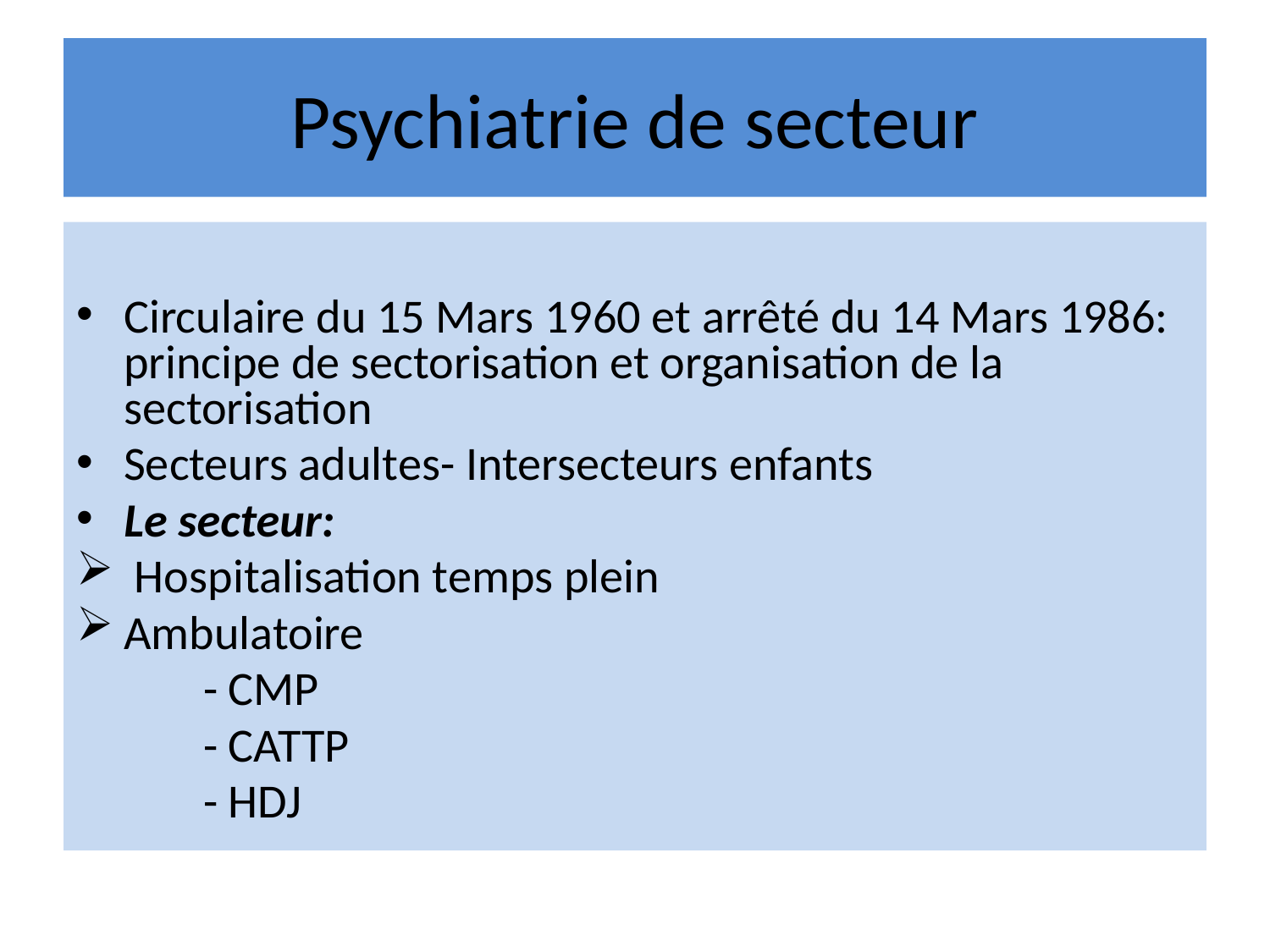

# Psychiatrie de secteur

Circulaire du 15 Mars 1960 et arrêté du 14 Mars 1986: principe de sectorisation et organisation de la sectorisation
Secteurs adultes- Intersecteurs enfants
Le secteur:
 Hospitalisation temps plein
Ambulatoire
	- CMP
	- CATTP
	- HDJ